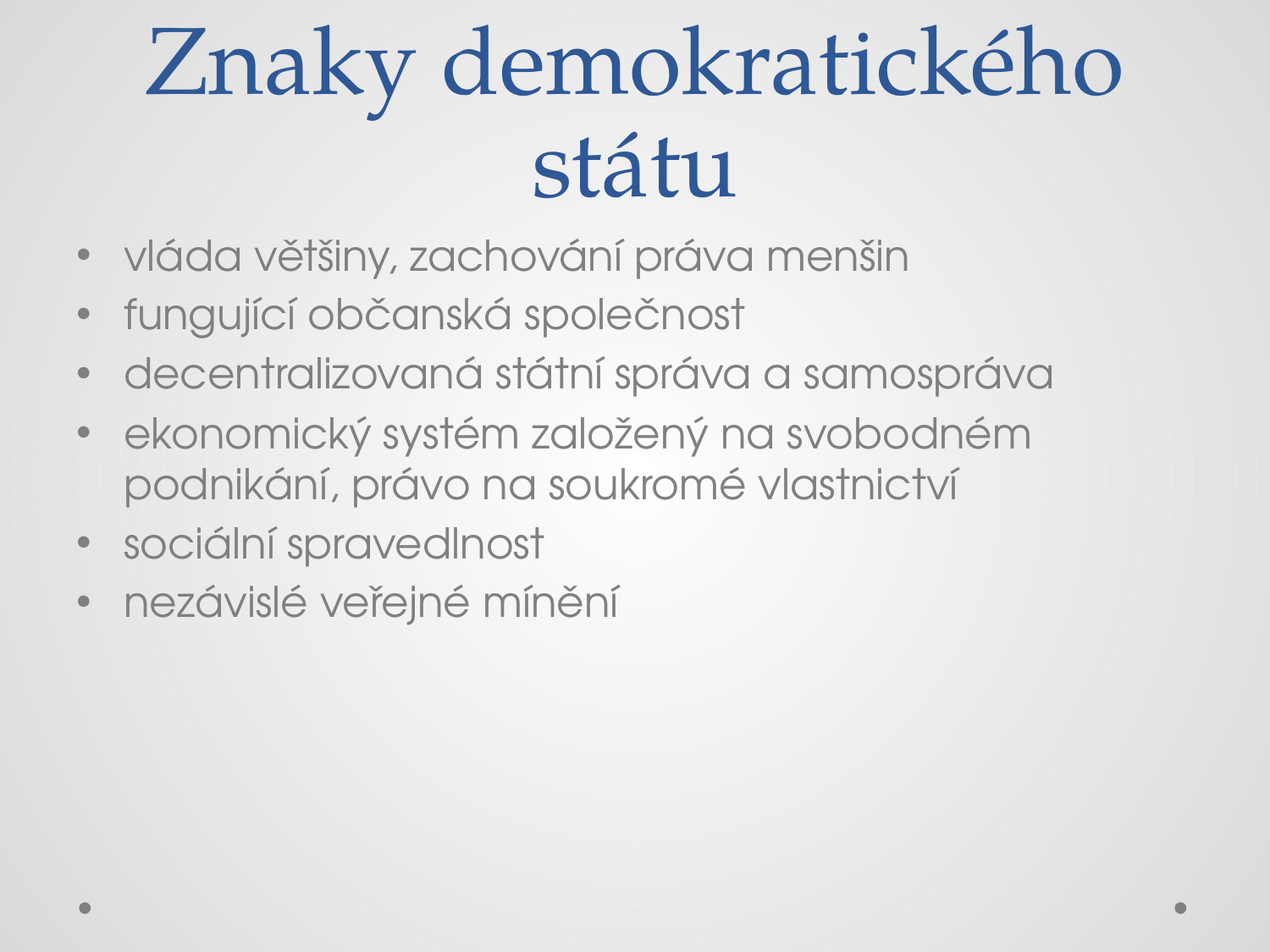

# Znaky demokratického státu
vláda většiny, zachování práva menšin
fungující občanská společnost
decentralizovaná státní správa a samospráva
ekonomický systém založený na svobodném podnikání, právo na soukromé vlastnictví
sociální spravedlnost
nezávislé veřejné mínění